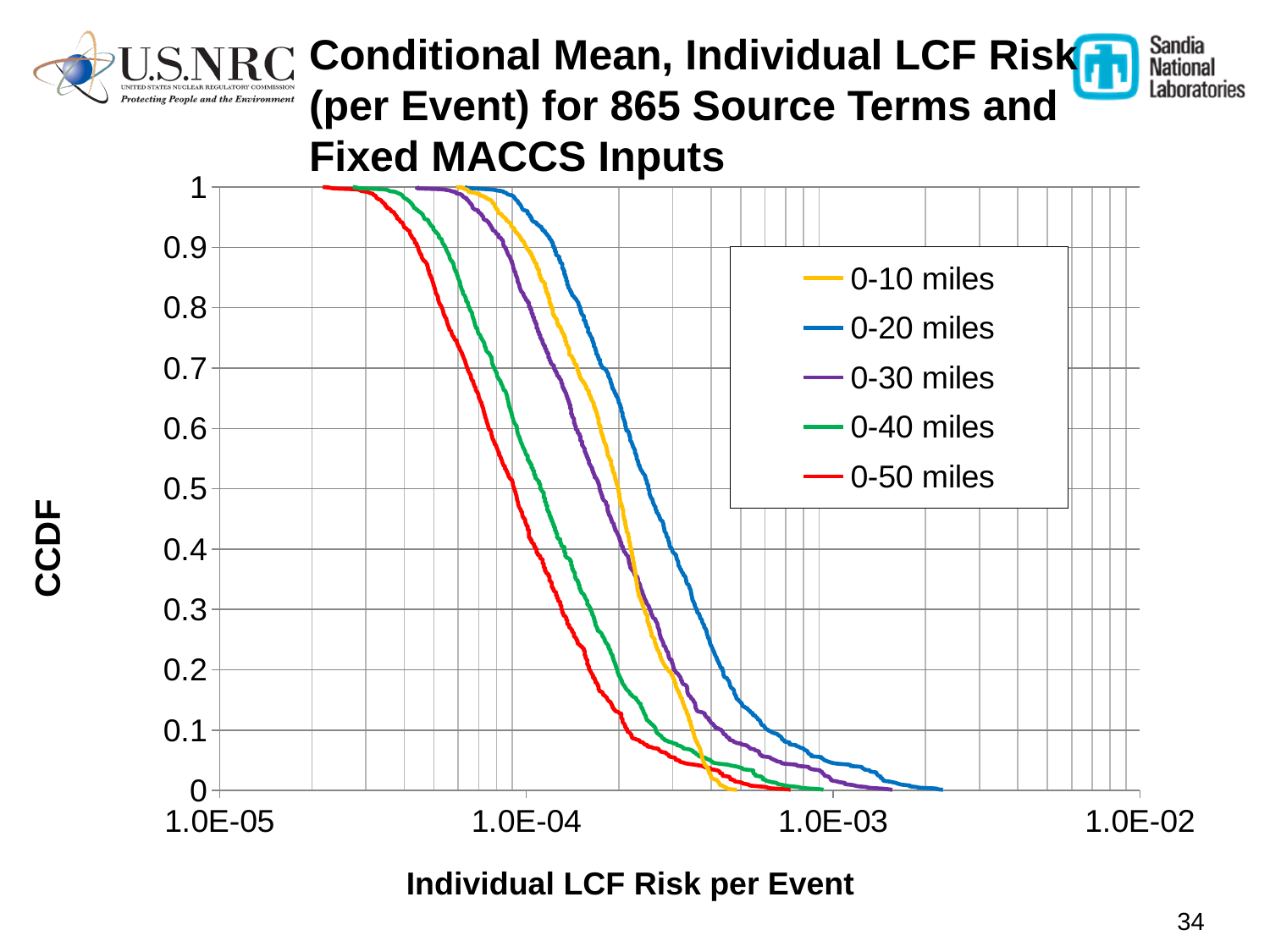

# Conditional Mean, Individual LCF Risk (per Event) for 865 Source Terms and Fixed MACCS Inputs

### Chart

| Category |  |  |  |  |  |
|---|---|---|---|---|---|
CCDF
Individual LCF Risk per Event
34